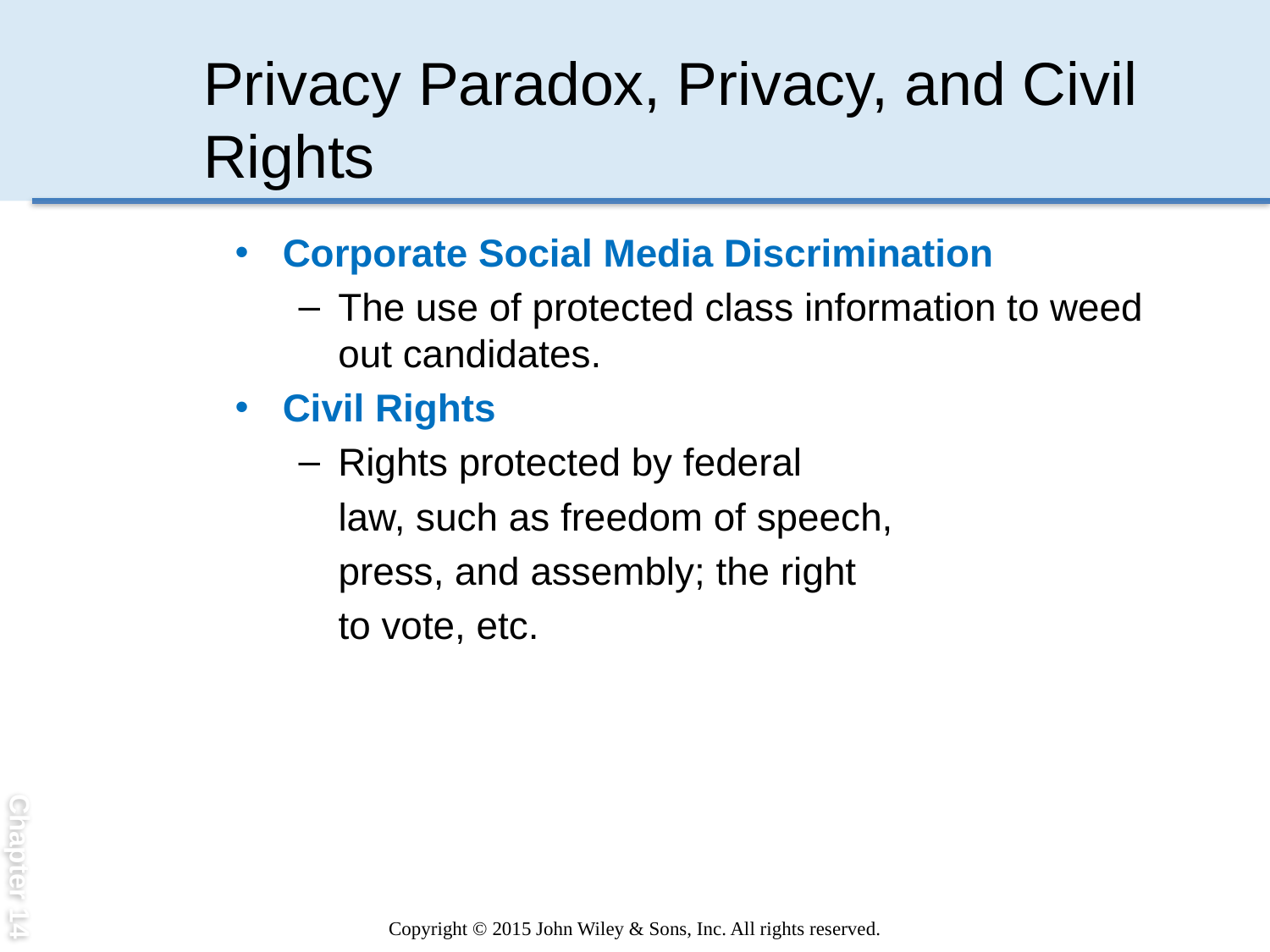

Chapter 14
# Privacy Paradox, Privacy, and Civil Rights
Corporate Social Media Discrimination
The use of protected class information to weed out candidates.
Civil Rights
Rights protected by federal
law, such as freedom of speech,
press, and assembly; the right
to vote, etc.